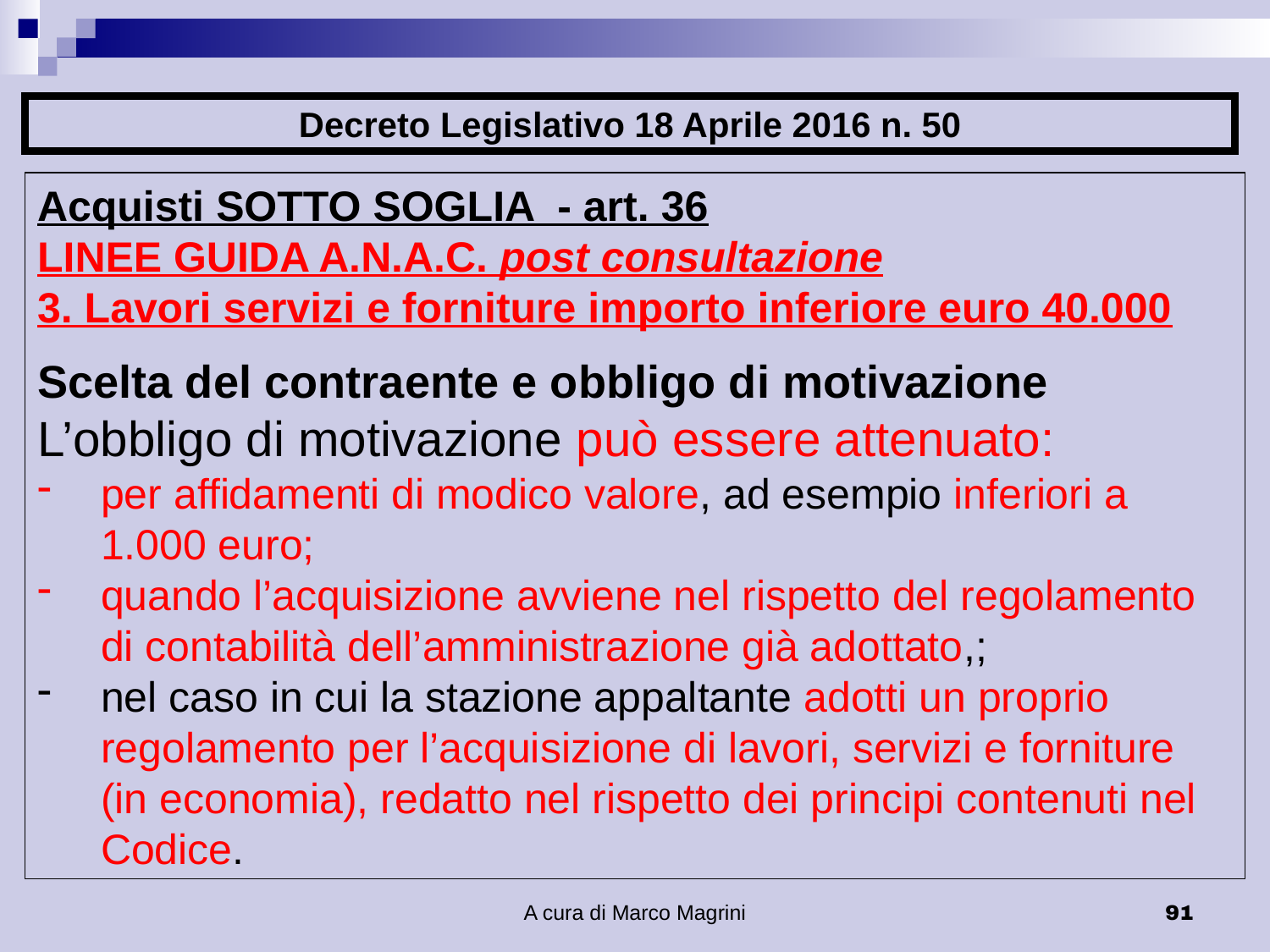

Decreto Legislativo 18 Aprile 2016 n. 50
Acquisti SOTTO SOGLIA  - art. 36
LINEE GUIDA A.N.A.C. post consultazione
3. Lavori servizi e forniture importo inferiore euro 40.000

Scelta del contraente e obbligo di motivazione
L’obbligo di motivazione può essere attenuato:
per affidamenti di modico valore, ad esempio inferiori a 1.000 euro;
quando l’acquisizione avviene nel rispetto del regolamento di contabilità dell’amministrazione già adottato,;
nel caso in cui la stazione appaltante adotti un proprio regolamento per l’acquisizione di lavori, servizi e forniture (in economia), redatto nel rispetto dei principi contenuti nel Codice.

A cura di Marco Magrini
91